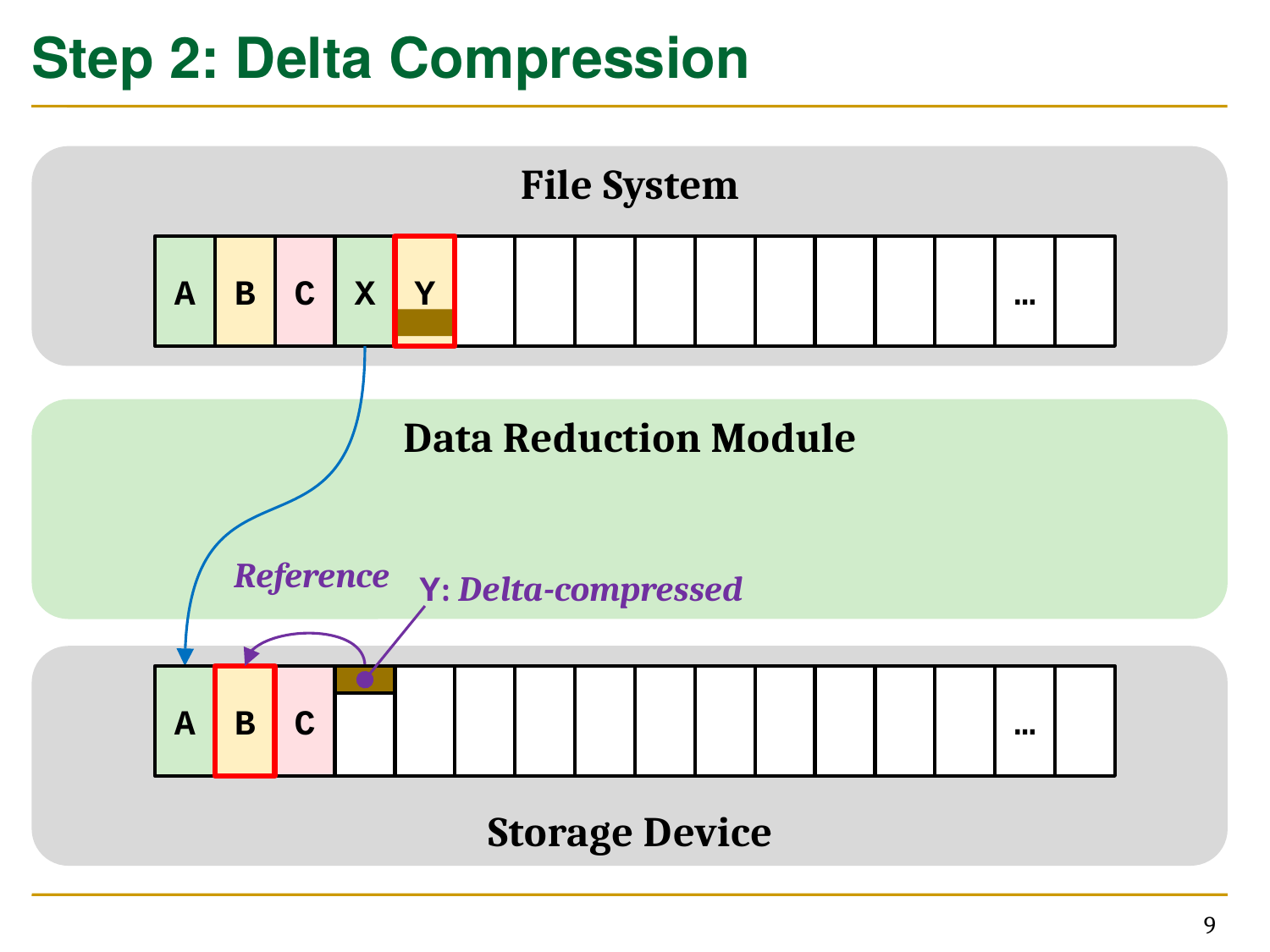

# Step 2: Delta Compression
File System
A
B
C
X
Y

…

Data Reduction Module
Reference
Y: Delta-compressed
Storage Device
A
B
C

…

9